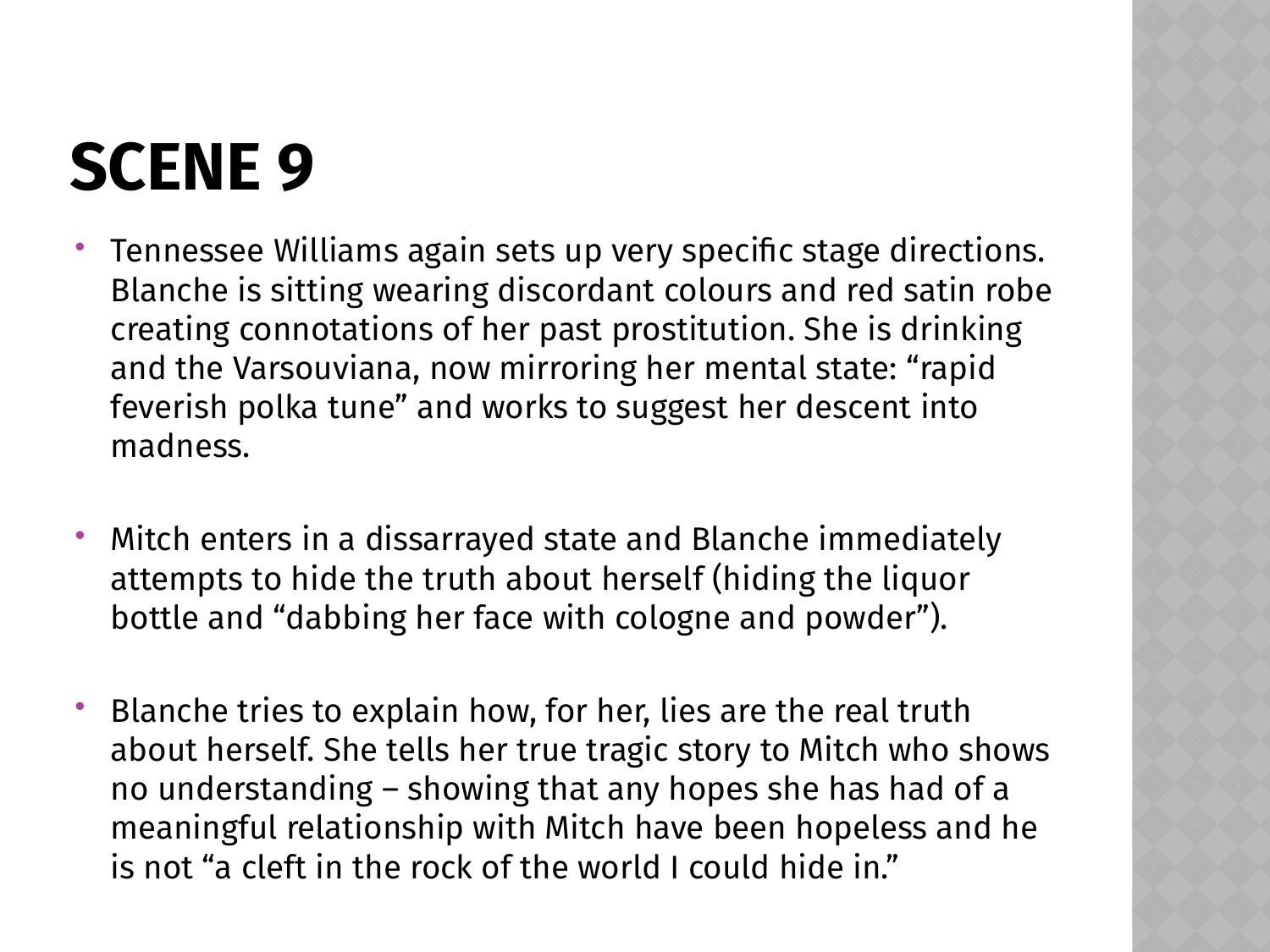

# Scene 9
Tennessee Williams again sets up very specific stage directions. Blanche is sitting wearing discordant colours and red satin robe creating connotations of her past prostitution. She is drinking and the Varsouviana, now mirroring her mental state: “rapid feverish polka tune” and works to suggest her descent into madness.

Mitch enters in a dissarrayed state and Blanche immediately attempts to hide the truth about herself (hiding the liquor bottle and “dabbing her face with cologne and powder”).

Blanche tries to explain how, for her, lies are the real truth about herself. She tells her true tragic story to Mitch who shows no understanding – showing that any hopes she has had of a meaningful relationship with Mitch have been hopeless and he is not “a cleft in the rock of the world I could hide in.”